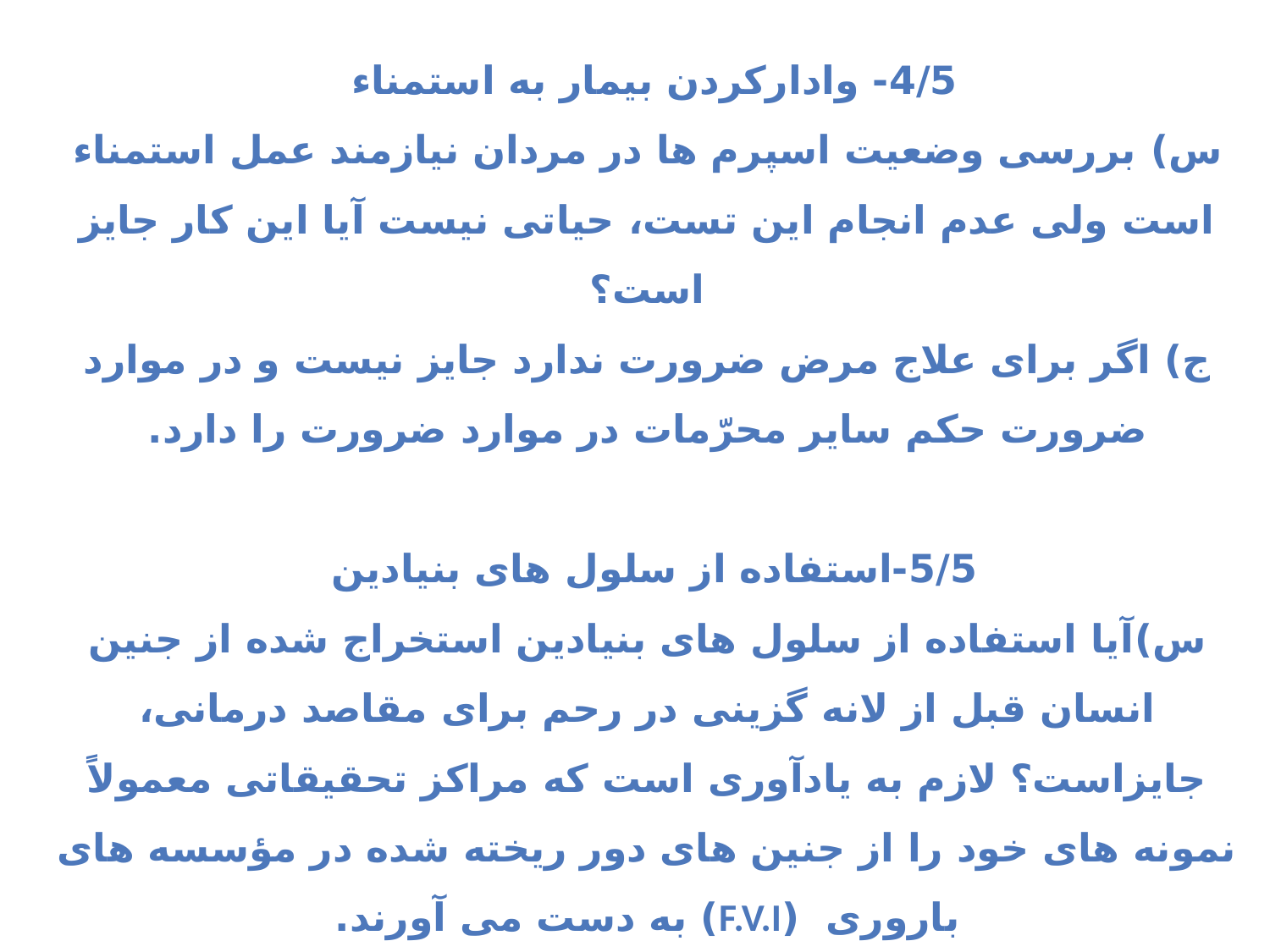

4/5- وادارکردن بیمار به استمناء
س) بررسی وضعیت اسپرم ها در مردان نیازمند عمل استمناء است ولی عدم انجام این تست، حیاتی نیست آیا این کار جایز است؟
ج) اگر برای علاج مرض ضرورت ندارد جایز نیست و در موارد ضرورت حکم سایر محرّمات در موارد ضرورت را دارد.

5/5-استفاده از سلول های بنیادین
س)آیا استفاده از سلول های بنیادین استخراج شده از جنین انسان قبل از لانه گزینی در رحم برای مقاصد درمانی، جایزاست؟ لازم به یادآوری است که مراکز تحقیقاتی معمولاً نمونه های خود را از جنین های دور ریخته شده در مؤسسه های باروری  (F.V.I) به دست می آورند.
ج) فی نفسه منعی ندارد.